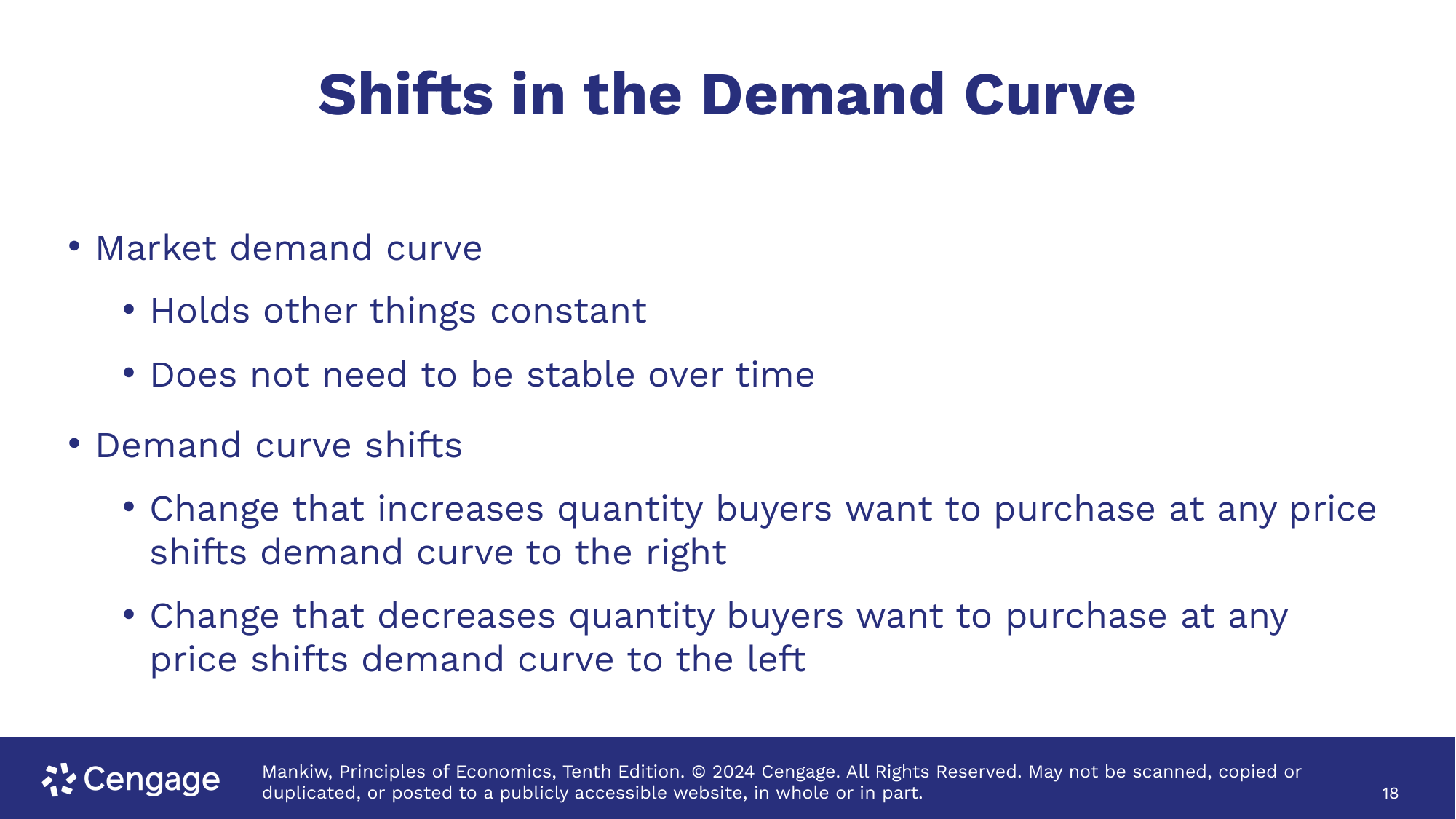

# Shifts in the Demand Curve
Market demand curve
Holds other things constant
Does not need to be stable over time
Demand curve shifts
Change that increases quantity buyers want to purchase at any price shifts demand curve to the right
Change that decreases quantity buyers want to purchase at any price shifts demand curve to the left